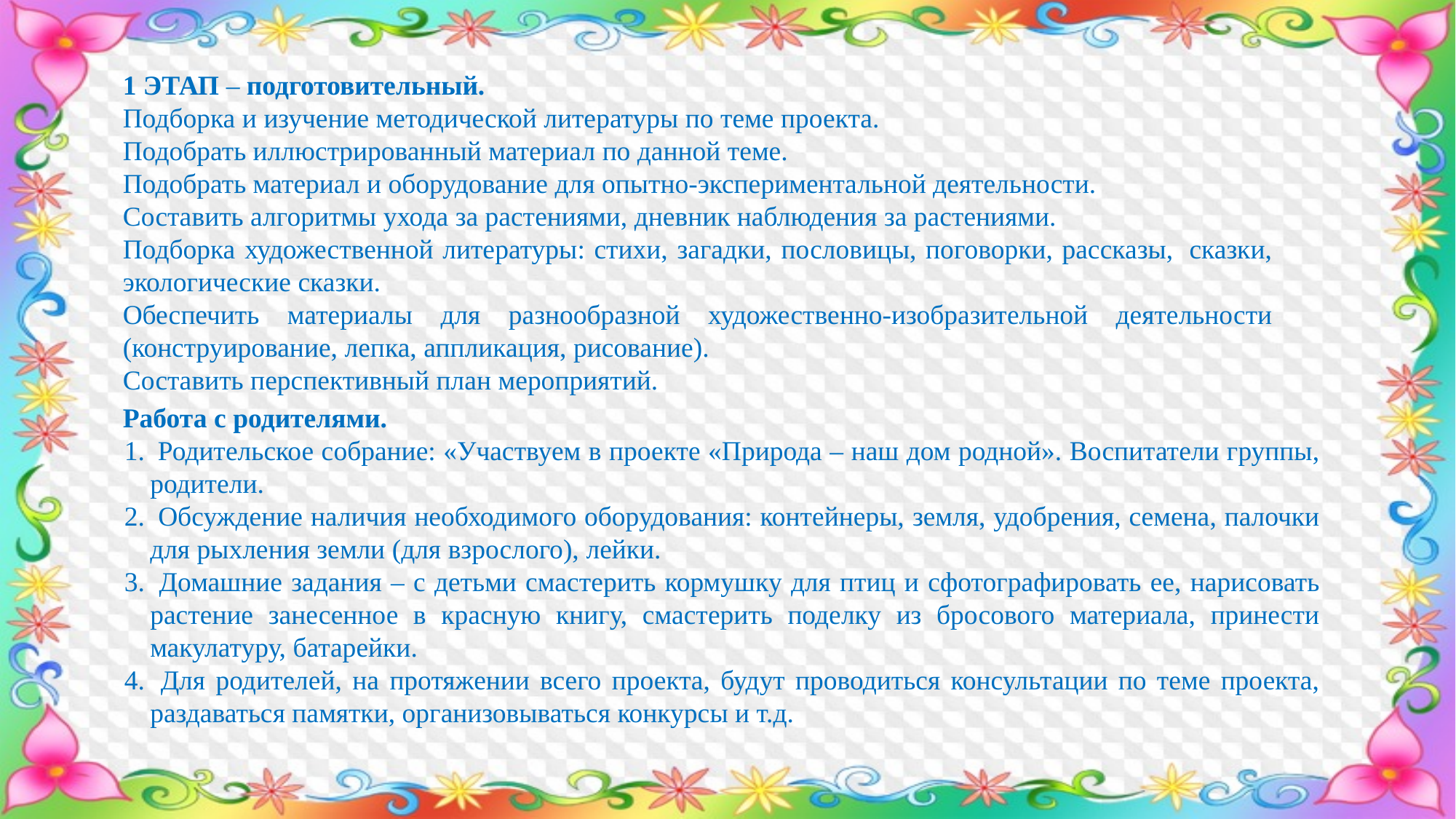

1 ЭТАП – подготовительный.
Подборка и изучение методической литературы по теме проекта.
Подобрать иллюстрированный материал по данной теме.
Подобрать материал и оборудование для опытно-экспериментальной деятельности.
Составить алгоритмы ухода за растениями, дневник наблюдения за растениями.
Подборка художественной литературы: стихи, загадки, пословицы, поговорки, рассказы,  сказки, экологические сказки.
Обеспечить материалы для разнообразной художественно-изобразительной деятельности (конструирование, лепка, аппликация, рисование).
Составить перспективный план мероприятий.
Работа с родителями.
 Родительское собрание: «Участвуем в проекте «Природа – наш дом родной». Воспитатели группы, родители.
 Обсуждение наличия необходимого оборудования: контейнеры, земля, удобрения, семена, палочки для рыхления земли (для взрослого), лейки.
 Домашние задания – с детьми смастерить кормушку для птиц и сфотографировать ее, нарисовать растение занесенное в красную книгу, смастерить поделку из бросового материала, принести макулатуру, батарейки.
 Для родителей, на протяжении всего проекта, будут проводиться консультации по теме проекта, раздаваться памятки, организовываться конкурсы и т.д.